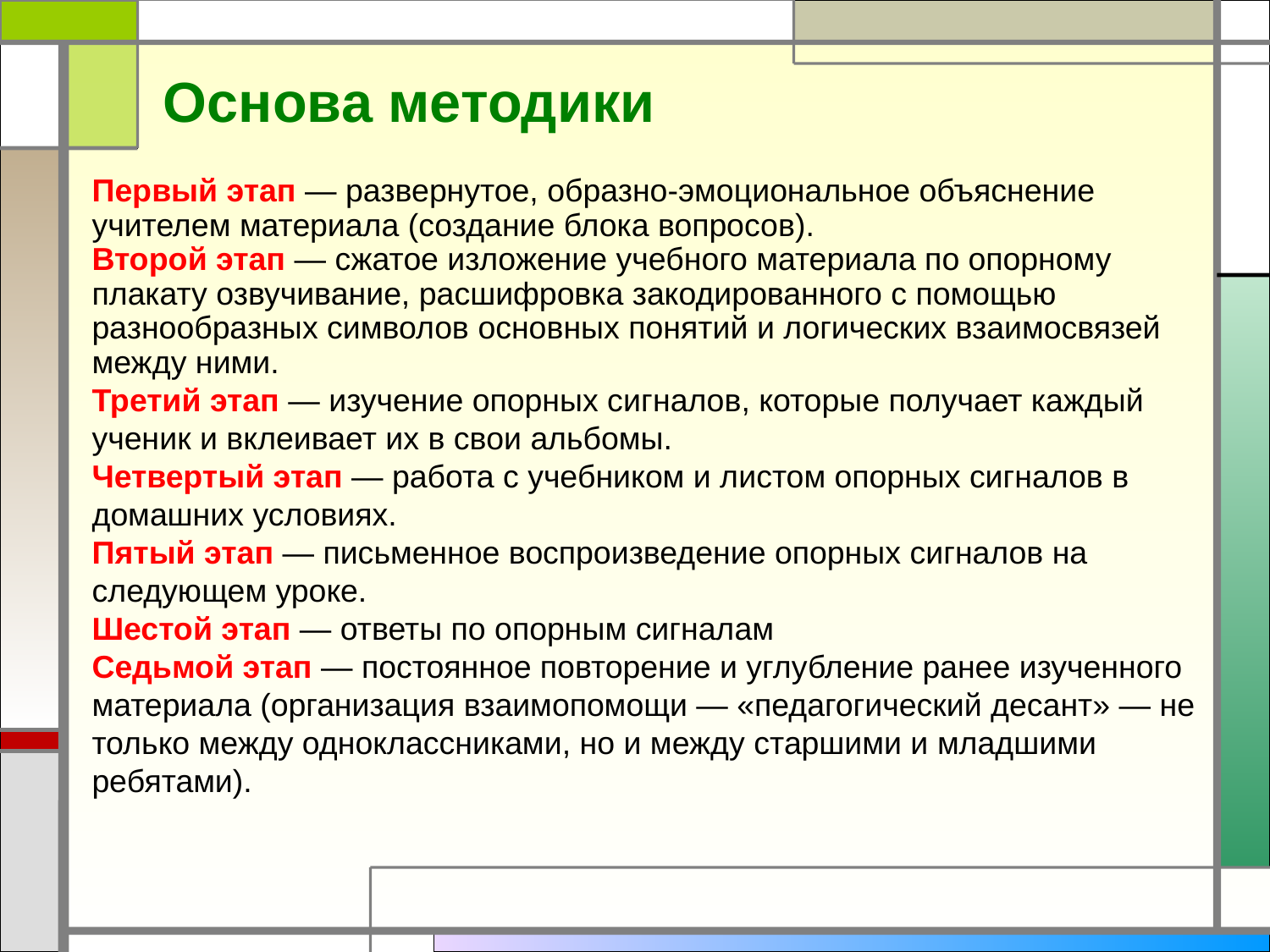

Основа методики
Первый этап — развернутое, образно-эмоциональное объяснение учителем материала (создание блока вопросов).
Второй этап — сжатое изложение учебного материала по опорному плакату озвучивание, расшифровка закодированного с помощью разнообразных символов основных понятий и логических взаимосвязей между ними.
Третий этап — изучение опорных сиг­налов, которые получает каждый ученик и вклеивает их в свои альбомы.
Четвертый этап — работа с учебником и листом опорных сигналов в домашних условиях.
Пятый этап — письменное воспроизведение опорных сигналов на следующем уроке.
Шестой этап — ответы по опорным сигналам
Седьмой этап — постоянное повторение и углубление ранее изученного материала (организация взаимопомощи — «педагогический десант» — не только между одноклассниками, но и между старшими и младшими ребятами).